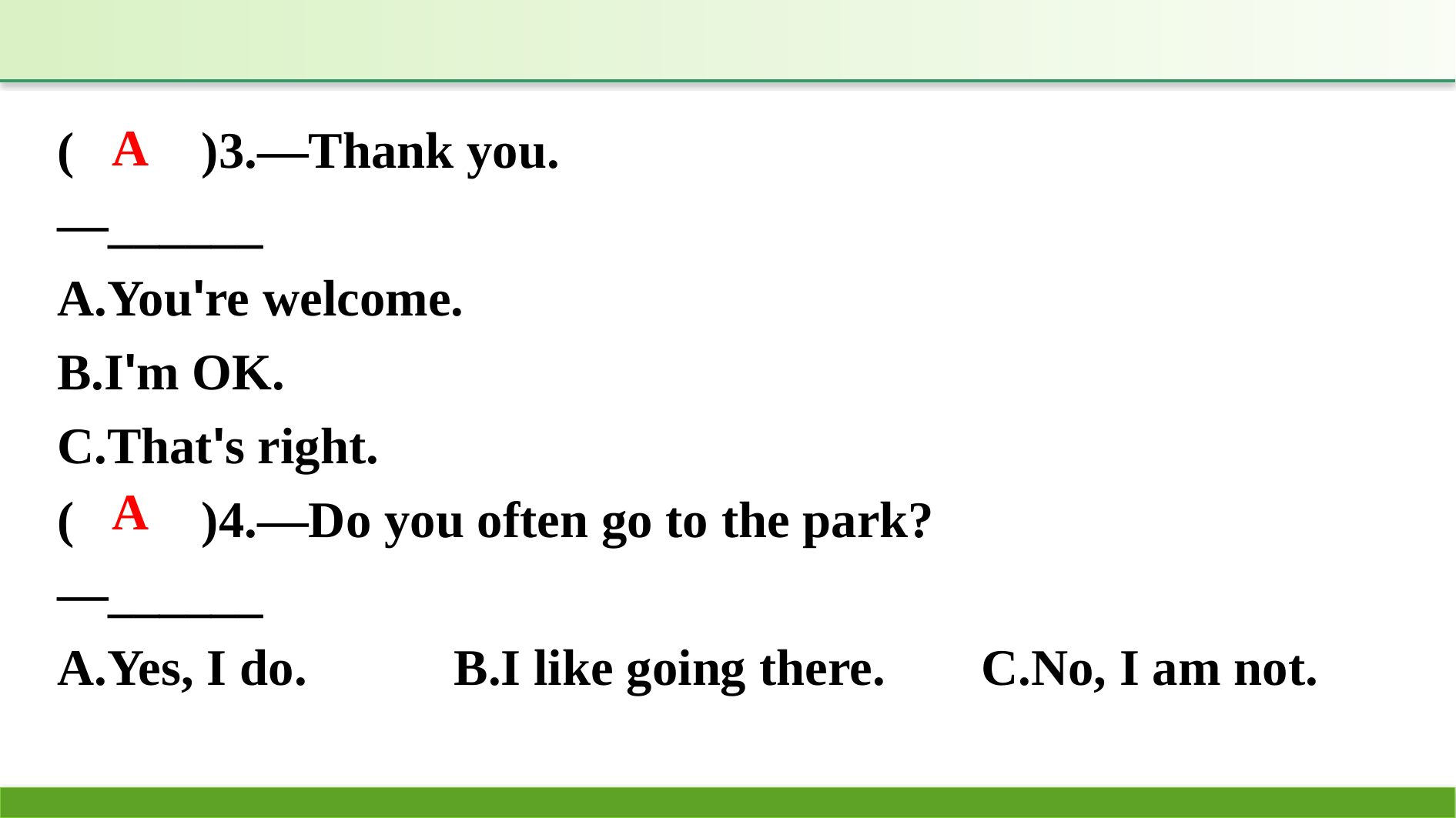

(　　)3.—Thank you.
—______
A.You're welcome.
B.I'm OK.
C.That's right.
(　　)4.—Do you often go to the park?
—______
A.Yes, I do.		B.I like going there.	C.No, I am not.
A
A